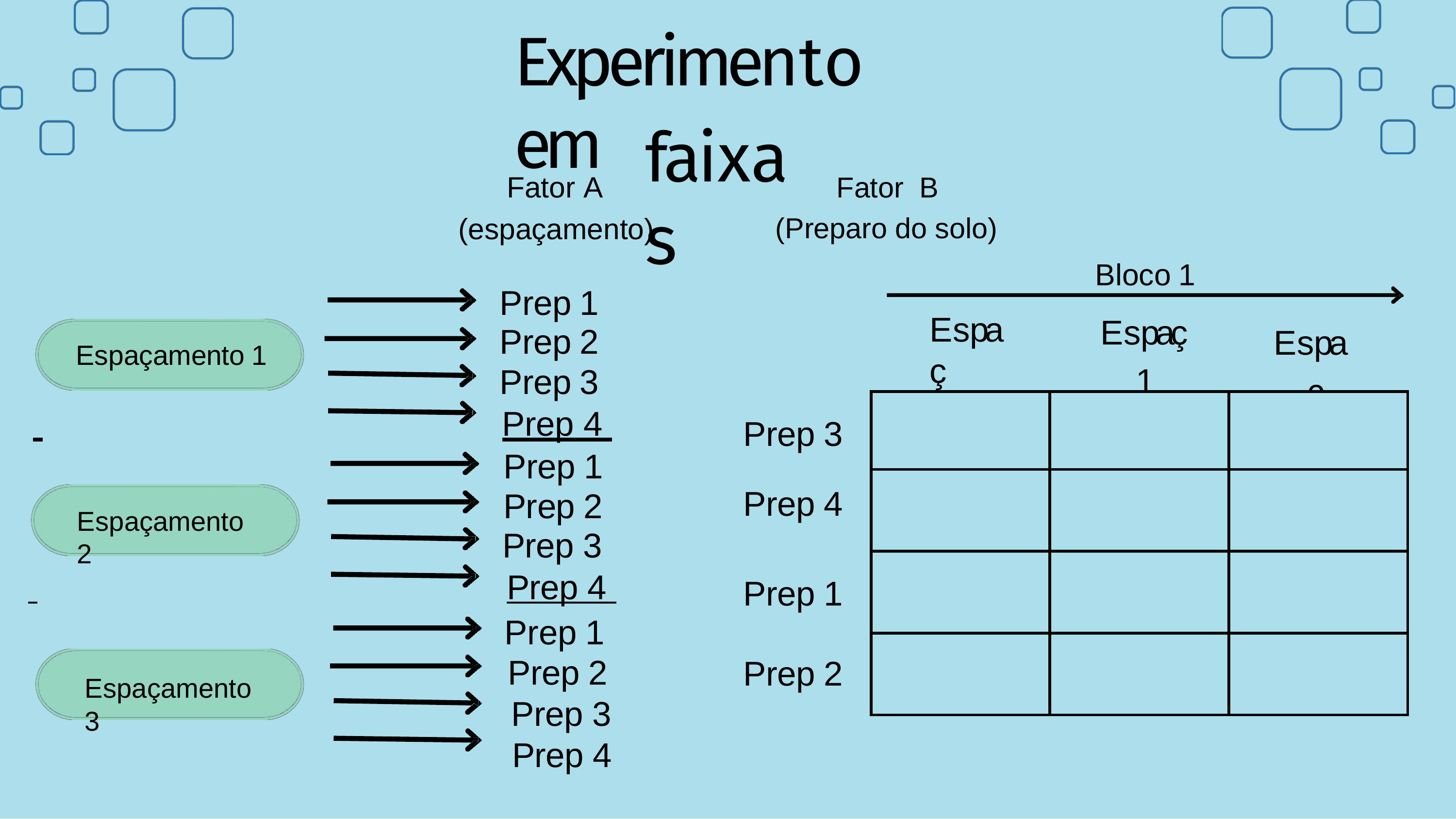

Experimento em
faixas
Fator A
Fator	B
(Preparo do solo)
(espaçamento)
Bloco 1
Espaç
1
Prep 1
Prep 2
Prep 3

Espaç
2
Espaç 3

Espaçamento 1

|  |  |  |
| --- | --- | --- |
|  |  |  |
|  |  |  |
|  |  |  |

 	Prep 4
Prep 1
Prep 2

Prep 3

Prep 4

Espaçamento 2

Prep 3

 	Prep 4
Prep 1
Prep 2
Prep 1

Prep 2

Espaçamento 3

Prep 3
 Prep 4